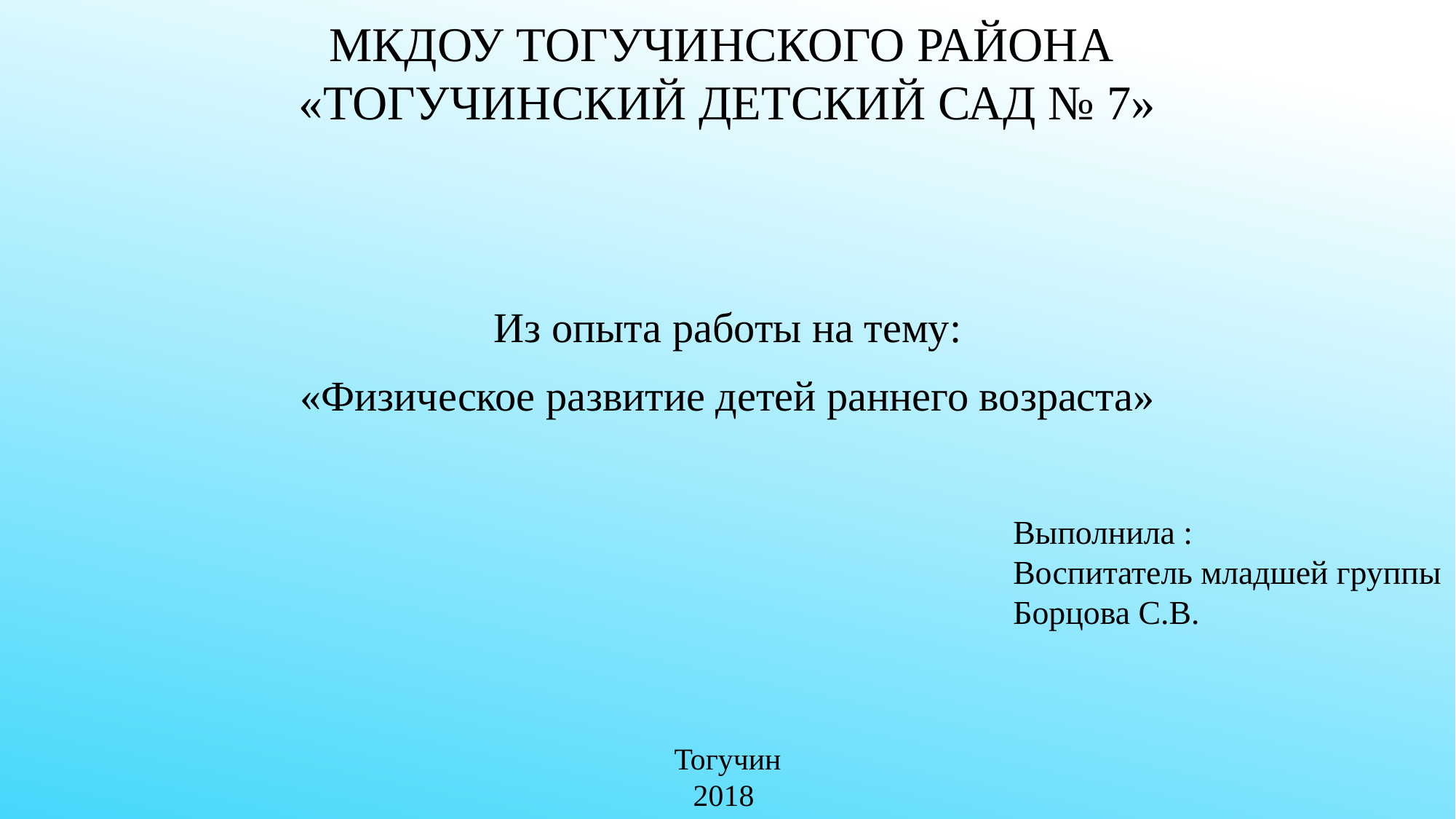

# МКДОУ Тогучинского района «Тогучинский детский сад № 7»
Из опыта работы на тему:
«Физическое развитие детей раннего возраста»
Выполнила :
Воспитатель младшей группы
Борцова С.В.
Тогучин
2018